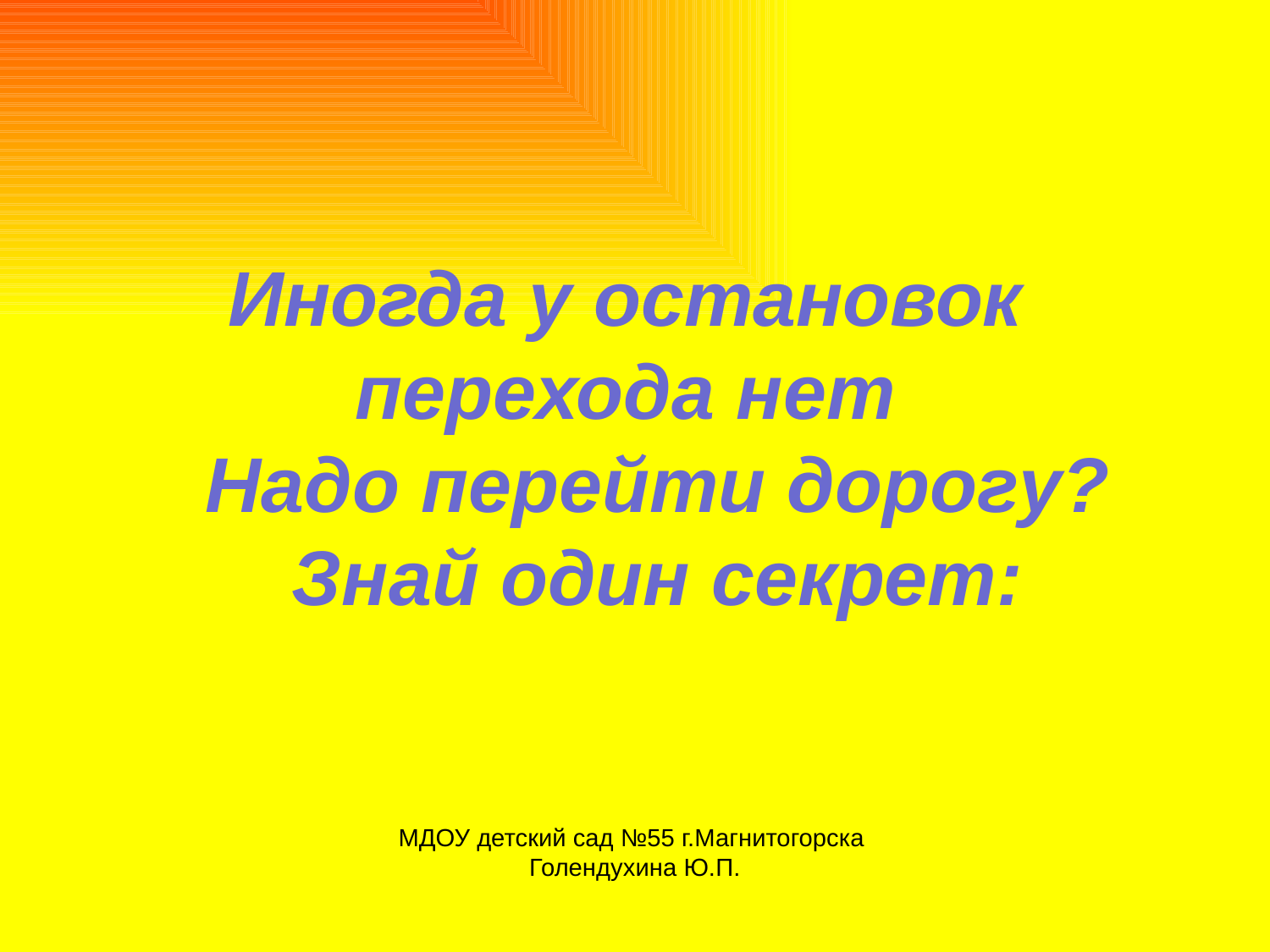

# Иногда у остановок перехода нет Надо перейти дорогу? Знай один секрет:
МДОУ детский сад №55 г.Магнитогорска
Голендухина Ю.П.